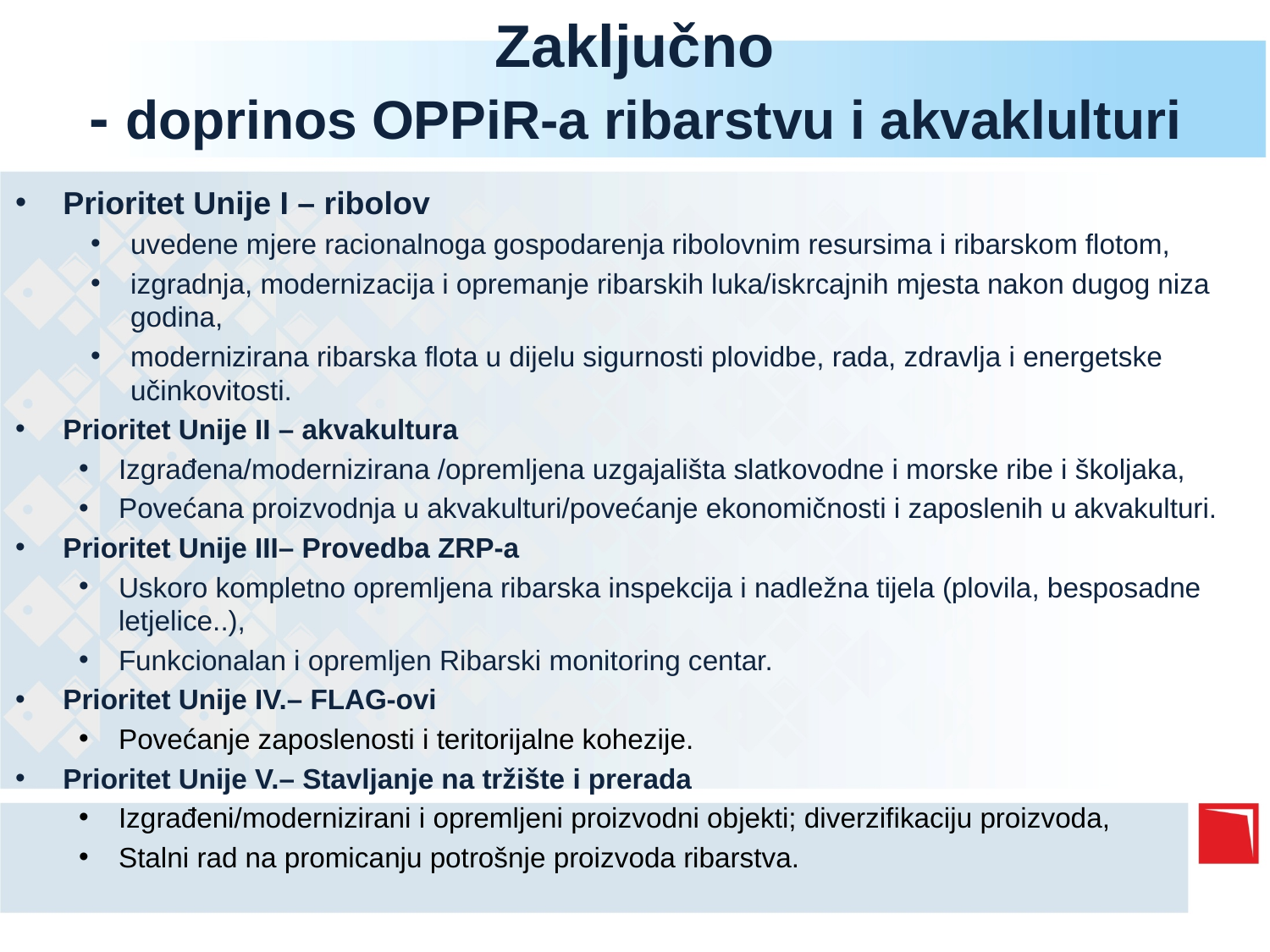

# Zaključno - doprinos OPPiR-a ribarstvu i akvaklulturi
Prioritet Unije I – ribolov
uvedene mjere racionalnoga gospodarenja ribolovnim resursima i ribarskom flotom,
izgradnja, modernizacija i opremanje ribarskih luka/iskrcajnih mjesta nakon dugog niza godina,
modernizirana ribarska flota u dijelu sigurnosti plovidbe, rada, zdravlja i energetske učinkovitosti.
Prioritet Unije II – akvakultura
Izgrađena/modernizirana /opremljena uzgajališta slatkovodne i morske ribe i školjaka,
Povećana proizvodnja u akvakulturi/povećanje ekonomičnosti i zaposlenih u akvakulturi.
Prioritet Unije III– Provedba ZRP-a
Uskoro kompletno opremljena ribarska inspekcija i nadležna tijela (plovila, besposadne letjelice..),
Funkcionalan i opremljen Ribarski monitoring centar.
Prioritet Unije IV.– FLAG-ovi
Povećanje zaposlenosti i teritorijalne kohezije.
Prioritet Unije V.– Stavljanje na tržište i prerada
Izgrađeni/modernizirani i opremljeni proizvodni objekti; diverzifikaciju proizvoda,
Stalni rad na promicanju potrošnje proizvoda ribarstva.